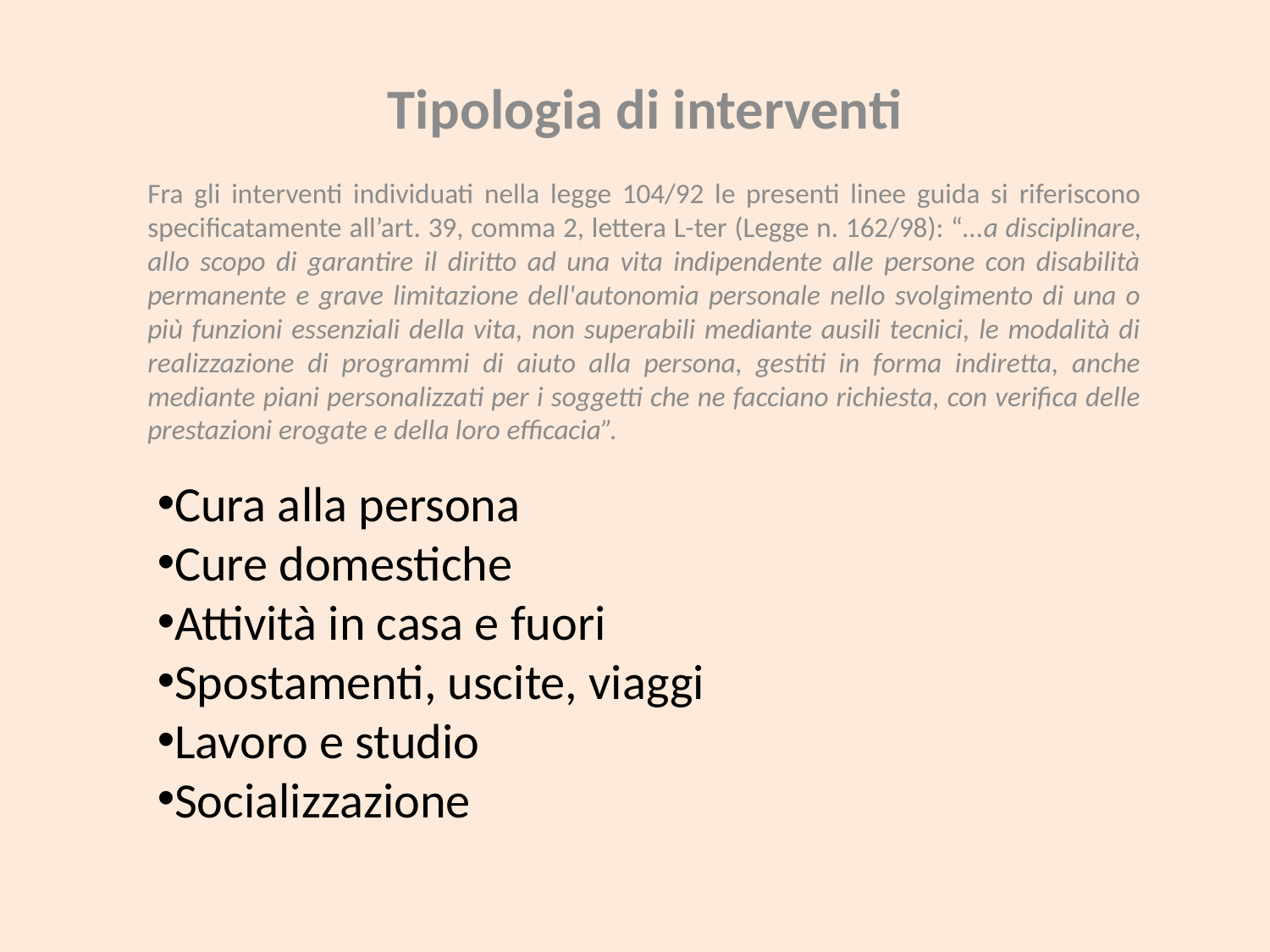

Tipologia di interventi

Fra gli interventi individuati nella legge 104/92 le presenti linee guida si riferiscono specificatamente all’art. 39, comma 2, lettera L-ter (Legge n. 162/98): “…a disciplinare, allo scopo di garantire il diritto ad una vita indipendente alle persone con disabilità permanente e grave limitazione dell'autonomia personale nello svolgimento di una o più funzioni essenziali della vita, non superabili mediante ausili tecnici, le modalità di realizzazione di programmi di aiuto alla persona, gestiti in forma indiretta, anche mediante piani personalizzati per i soggetti che ne facciano richiesta, con verifica delle prestazioni erogate e della loro efficacia”.

Cura alla persona
Cure domestiche
Attività in casa e fuori
Spostamenti, uscite, viaggi
Lavoro e studio
Socializzazione